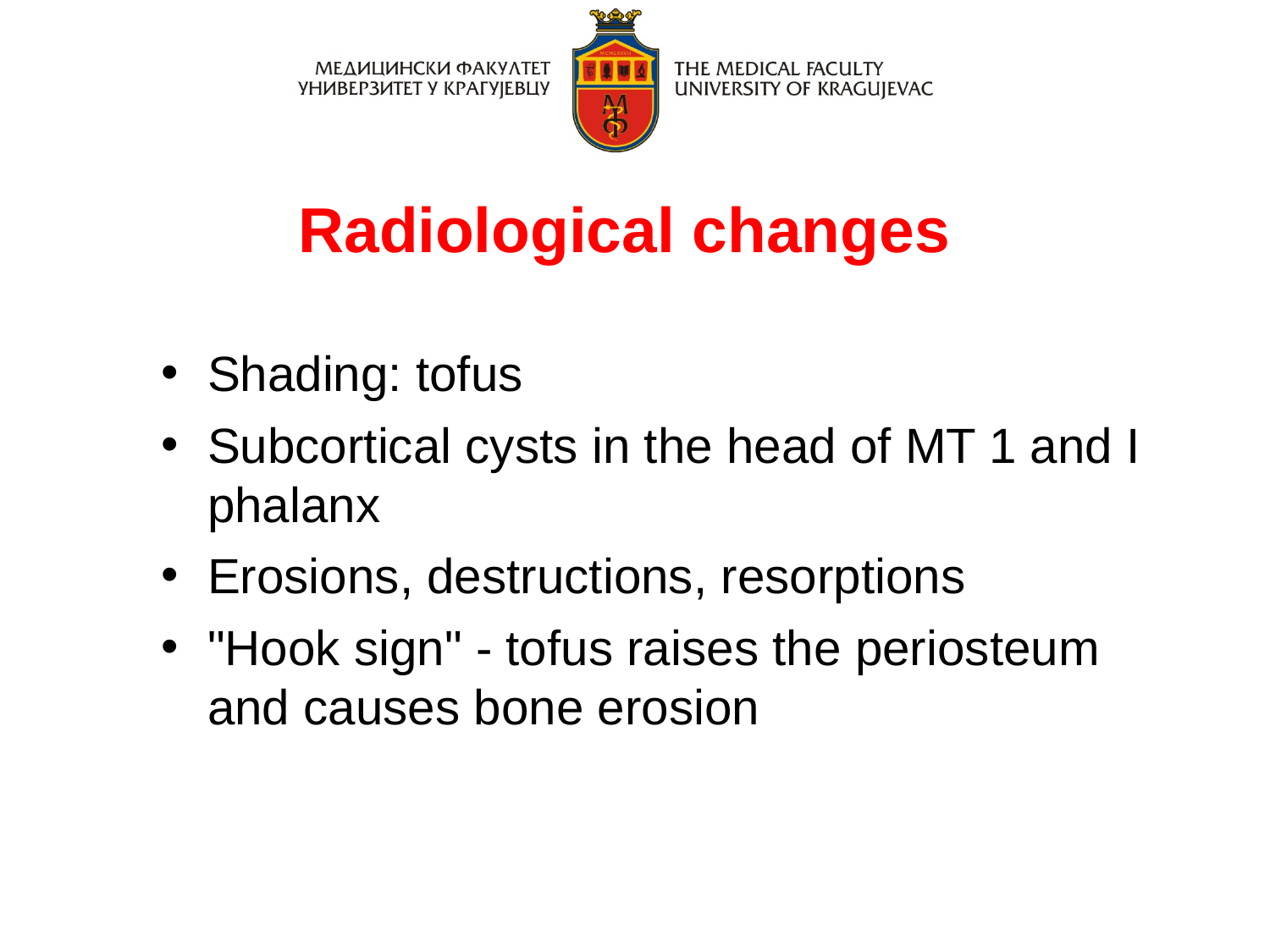

Radiological changes

Shading: tofus
Subcortical cysts in the head of MT 1 and I phalanx
Erosions, destructions, resorptions
"Hook sign" - tofus raises the periosteum and causes bone erosion